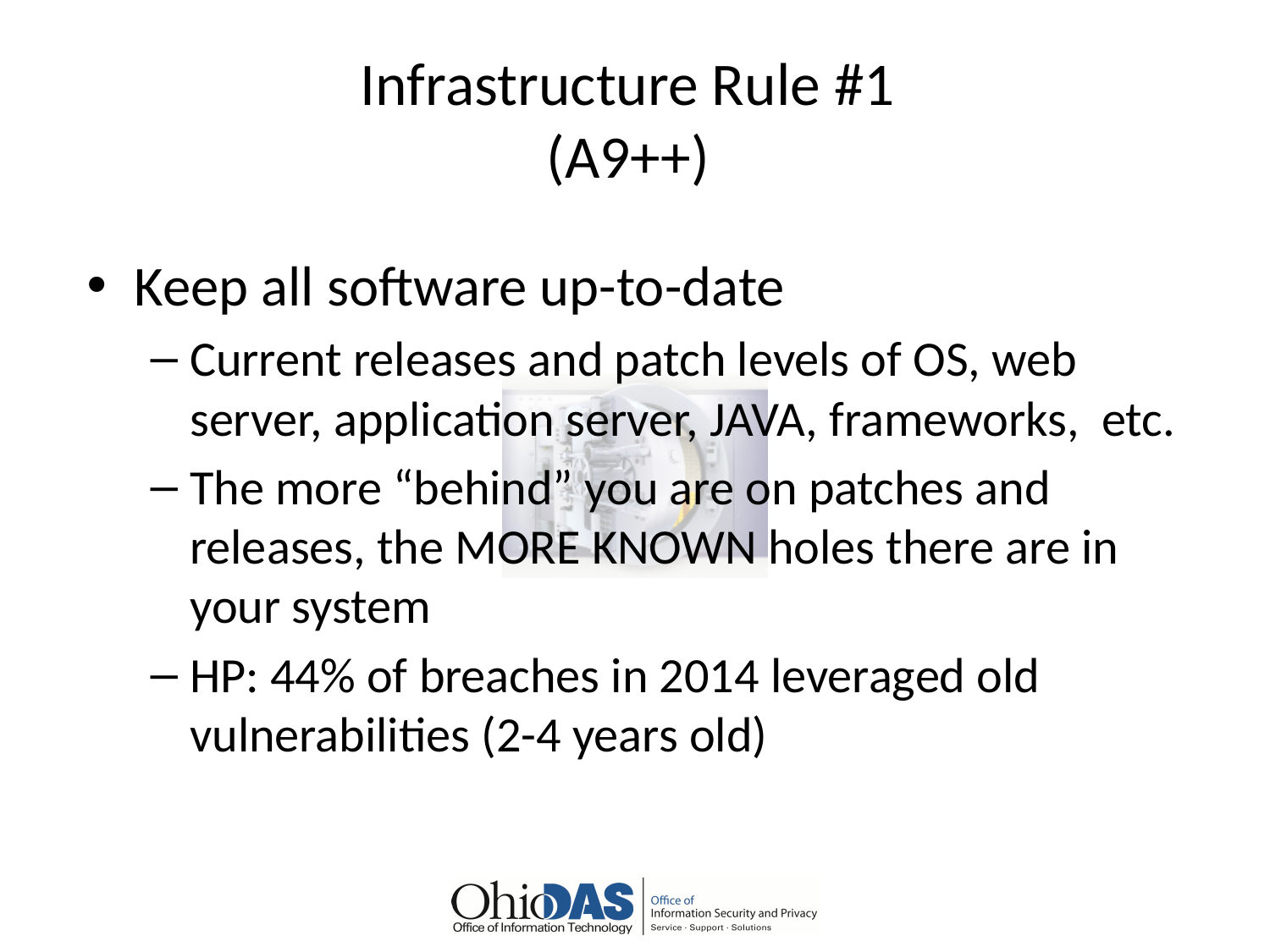

# Infrastructure Rule #1 (A9++)
Keep all software up-to-date
Current releases and patch levels of OS, web server, application server, JAVA, frameworks,  etc.
The more “behind” you are on patches and releases, the MORE KNOWN holes there are in your system
HP: 44% of breaches in 2014 leveraged old vulnerabilities (2-4 years old)